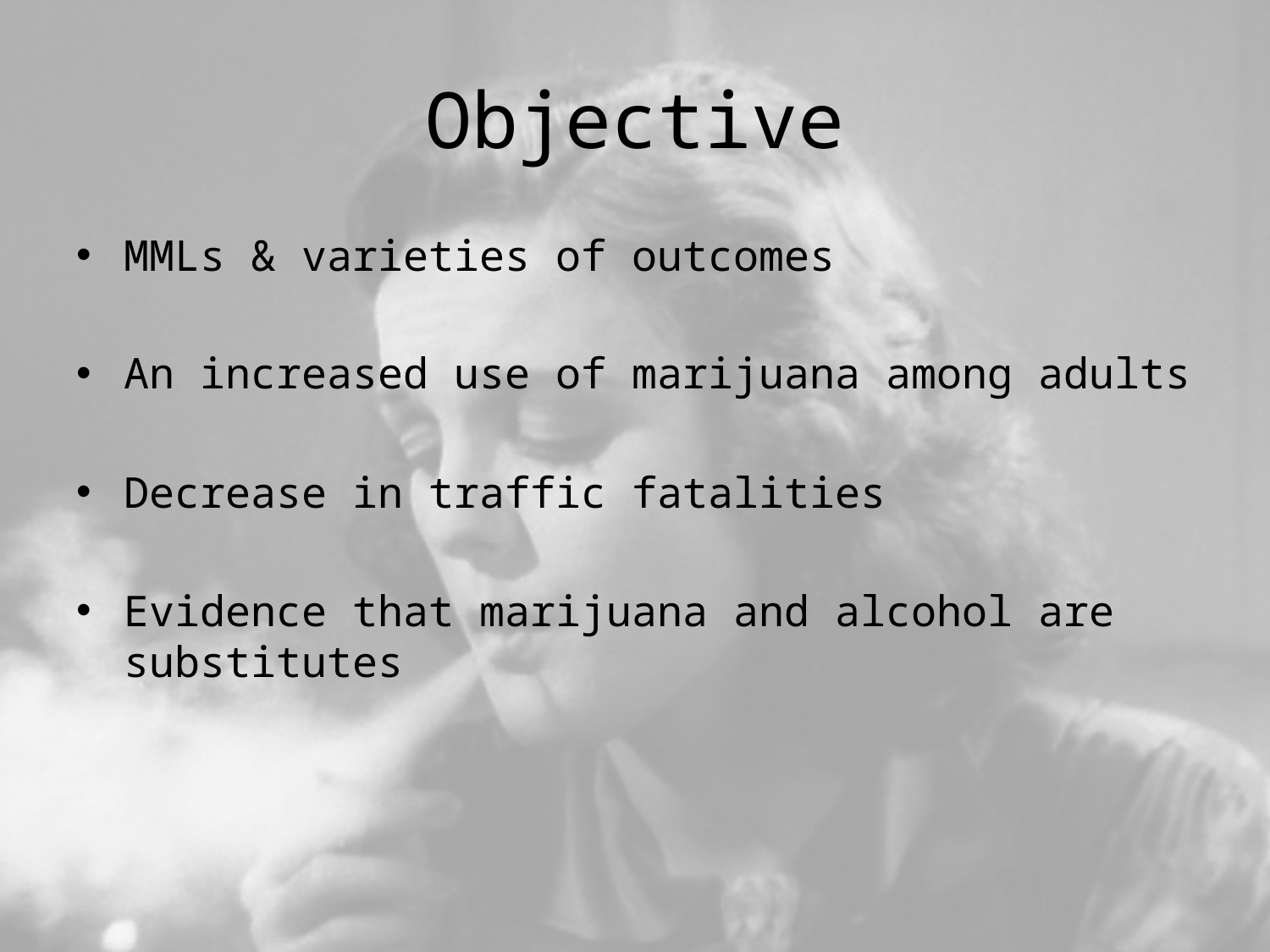

# Objective
MMLs & varieties of outcomes

An increased use of marijuana among adults

Decrease in traffic fatalities

Evidence that marijuana and alcohol are substitutes